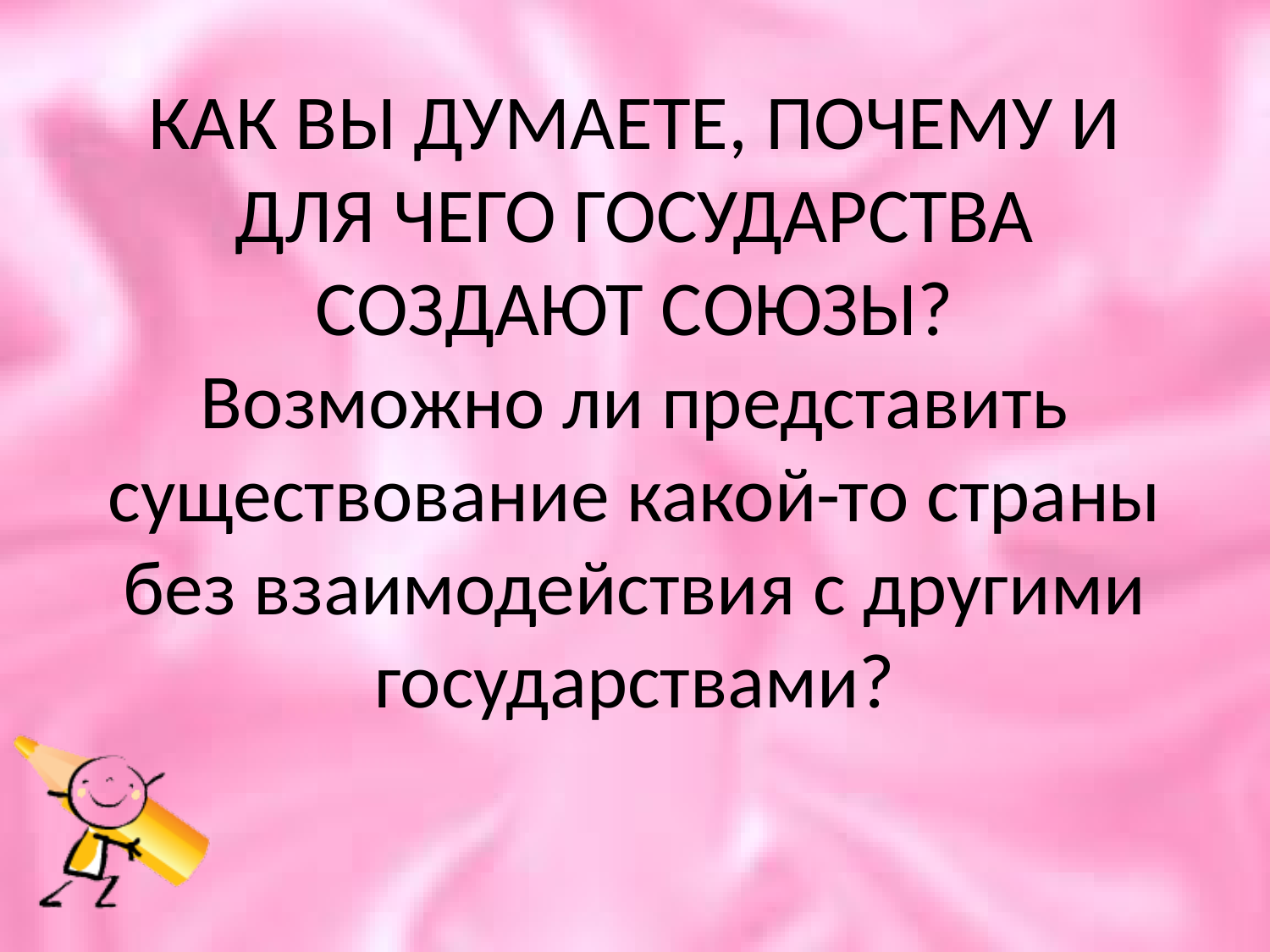

# КАК ВЫ ДУМАЕТЕ, ПОЧЕМУ И ДЛЯ ЧЕГО ГОСУДАРСТВА СОЗДАЮТ СОЮЗЫ? Возможно ли представить существование какой-то страны без взаимодействия с другими государствами?